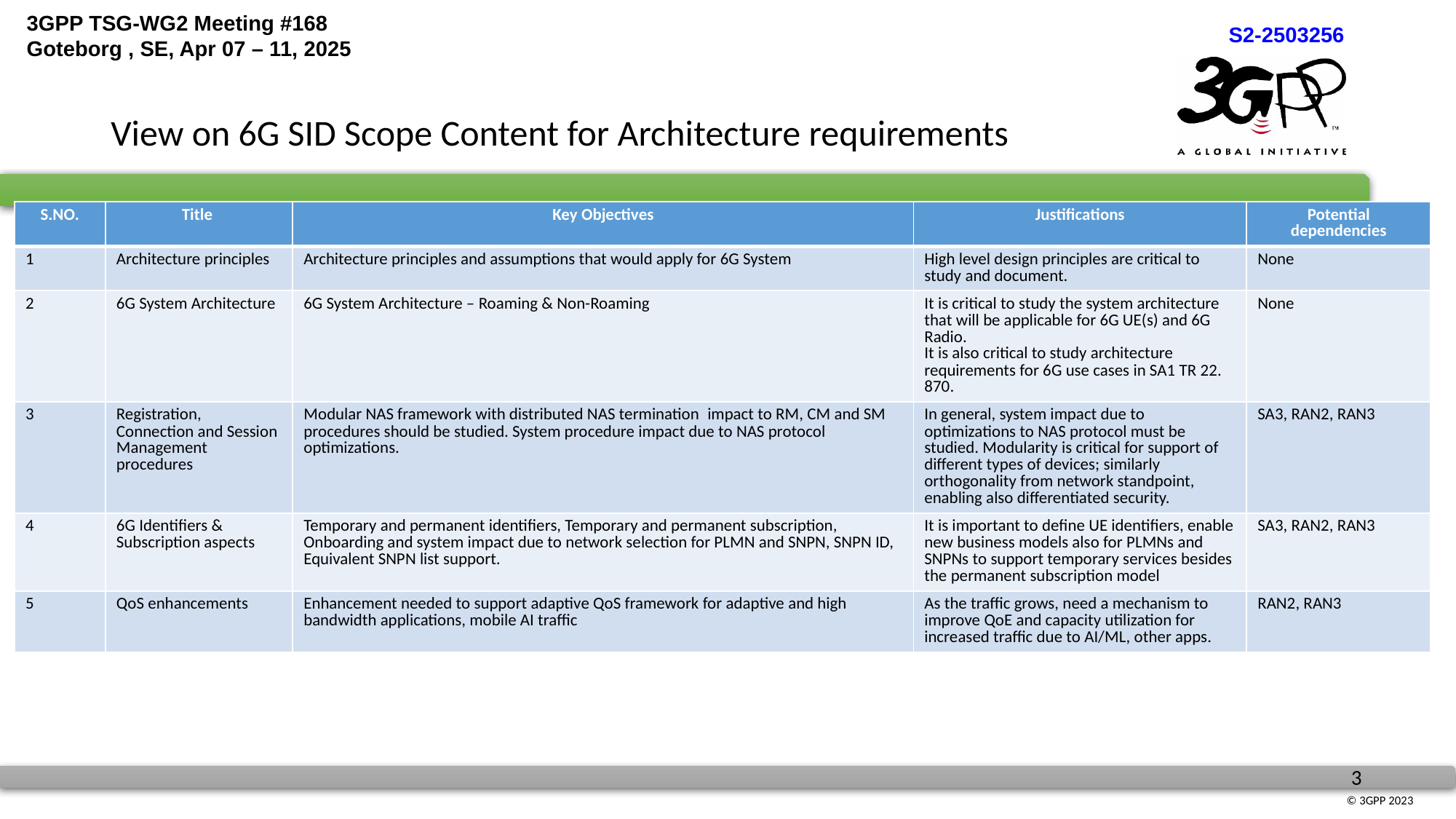

# View on 6G SID Scope Content for Architecture requirements
| S.NO. | Title | Key Objectives | Justifications | Potential dependencies |
| --- | --- | --- | --- | --- |
| 1 | Architecture principles | Architecture principles and assumptions that would apply for 6G System | High level design principles are critical to study and document. | None |
| 2 | 6G System Architecture | 6G System Architecture – Roaming & Non-Roaming | It is critical to study the system architecture that will be applicable for 6G UE(s) and 6G Radio. It is also critical to study architecture requirements for 6G use cases in SA1 TR 22. 870. | None |
| 3 | Registration, Connection and Session Management procedures | Modular NAS framework with distributed NAS termination  impact to RM, CM and SM procedures should be studied. System procedure impact due to NAS protocol optimizations. | In general, system impact due to optimizations to NAS protocol must be studied. Modularity is critical for support of different types of devices; similarly orthogonality from network standpoint, enabling also differentiated security. | SA3, RAN2, RAN3 |
| 4 | 6G Identifiers & Subscription aspects | Temporary and permanent identifiers, Temporary and permanent subscription, Onboarding and system impact due to network selection for PLMN and SNPN, SNPN ID, Equivalent SNPN list support. | It is important to define UE identifiers, enable new business models also for PLMNs and SNPNs to support temporary services besides the permanent subscription model | SA3, RAN2, RAN3 |
| 5 | QoS enhancements | Enhancement needed to support adaptive QoS framework for adaptive and high bandwidth applications, mobile AI traffic | As the traffic grows, need a mechanism to improve QoE and capacity utilization for increased traffic due to AI/ML, other apps. | RAN2, RAN3 |